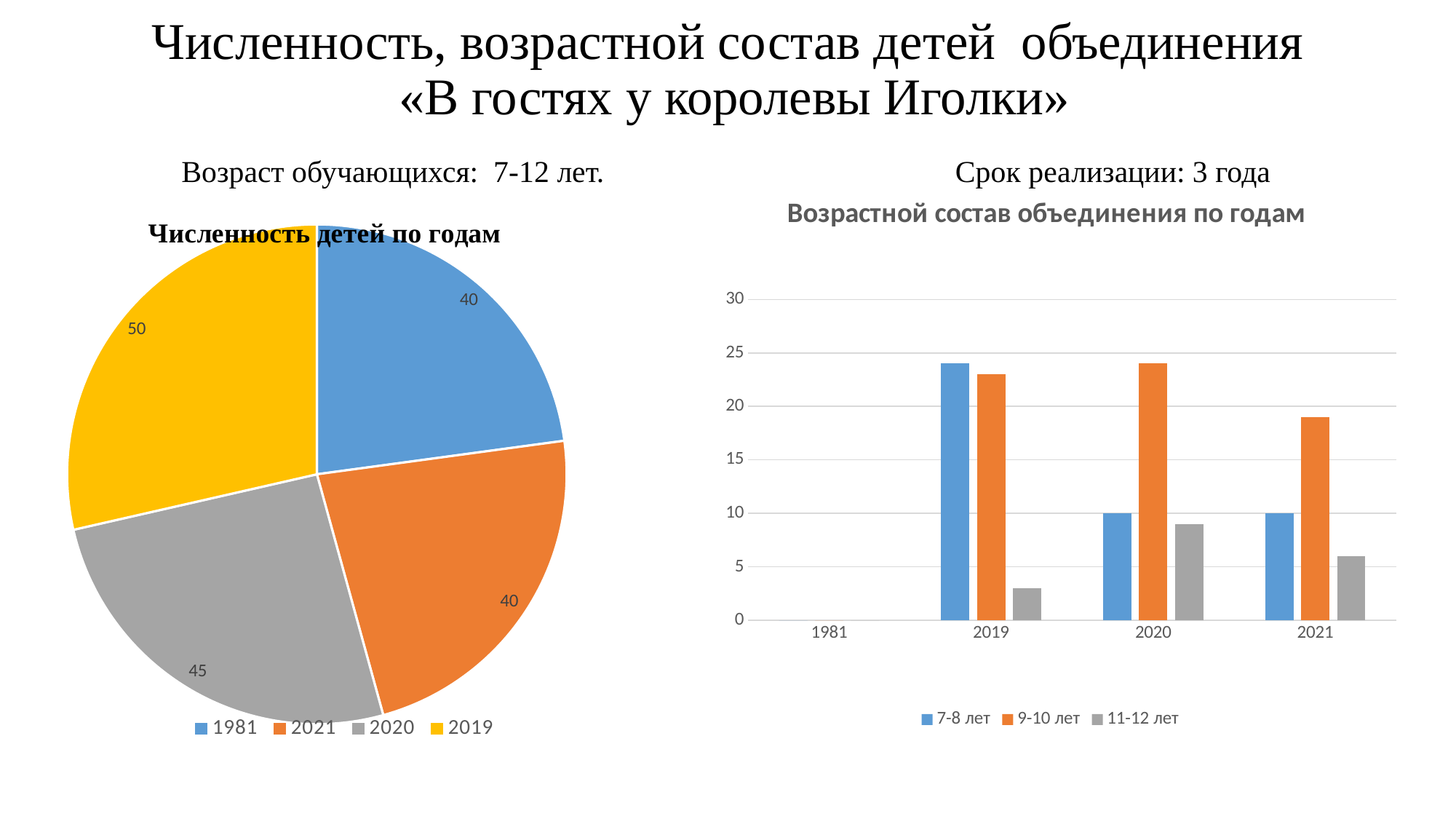

# Численность, возрастной состав детей  объединения «В гостях у королевы Иголки»
Возраст обучающихся:  7-12 лет.                                              Срок реализации: 3 года

### Chart: Возрастной состав объединения по годам

| Category | 7-8 лет | 9-10 лет | 11-12 лет |
|---|---|---|---|
| 1981 | 0.0 | 0.0 | 0.0 |
| 2019 | 24.0 | 23.0 | 3.0 |
| 2020 | 10.0 | 24.0 | 9.0 |
| 2021 | 10.0 | 19.0 | 6.0 |

### Chart

| Category | численность  |
|---|---|
| 1981 | 40.0 |
| 2021 | 40.0 |
| 2020 | 45.0 |
| 2019 | 50.0 |